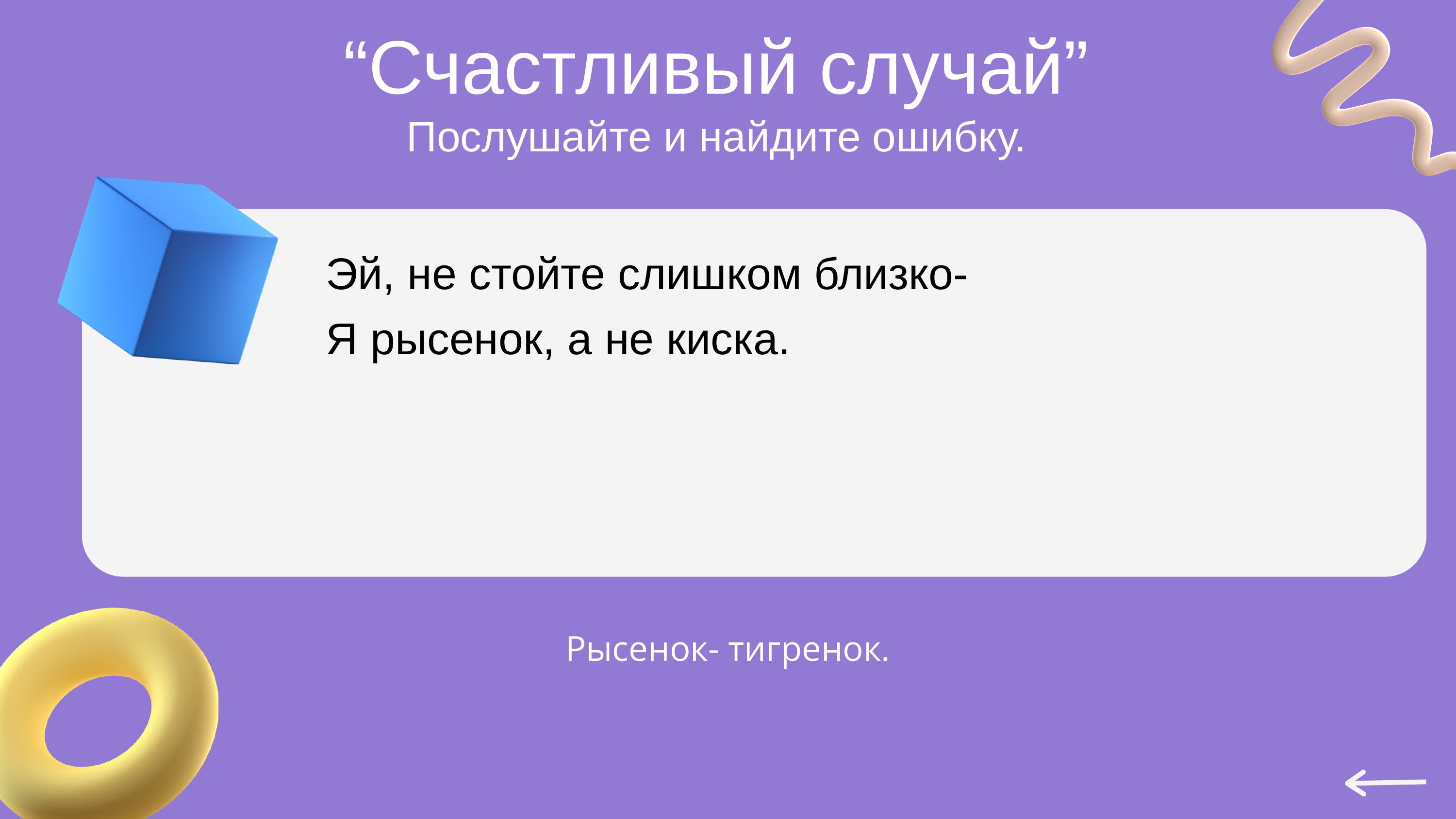

“Счастливый случай”
Послушайте и найдите ошибку.

Эй, не стойте слишком близко-
Я рысенок, а не киска.

Рысенок- тигренок.